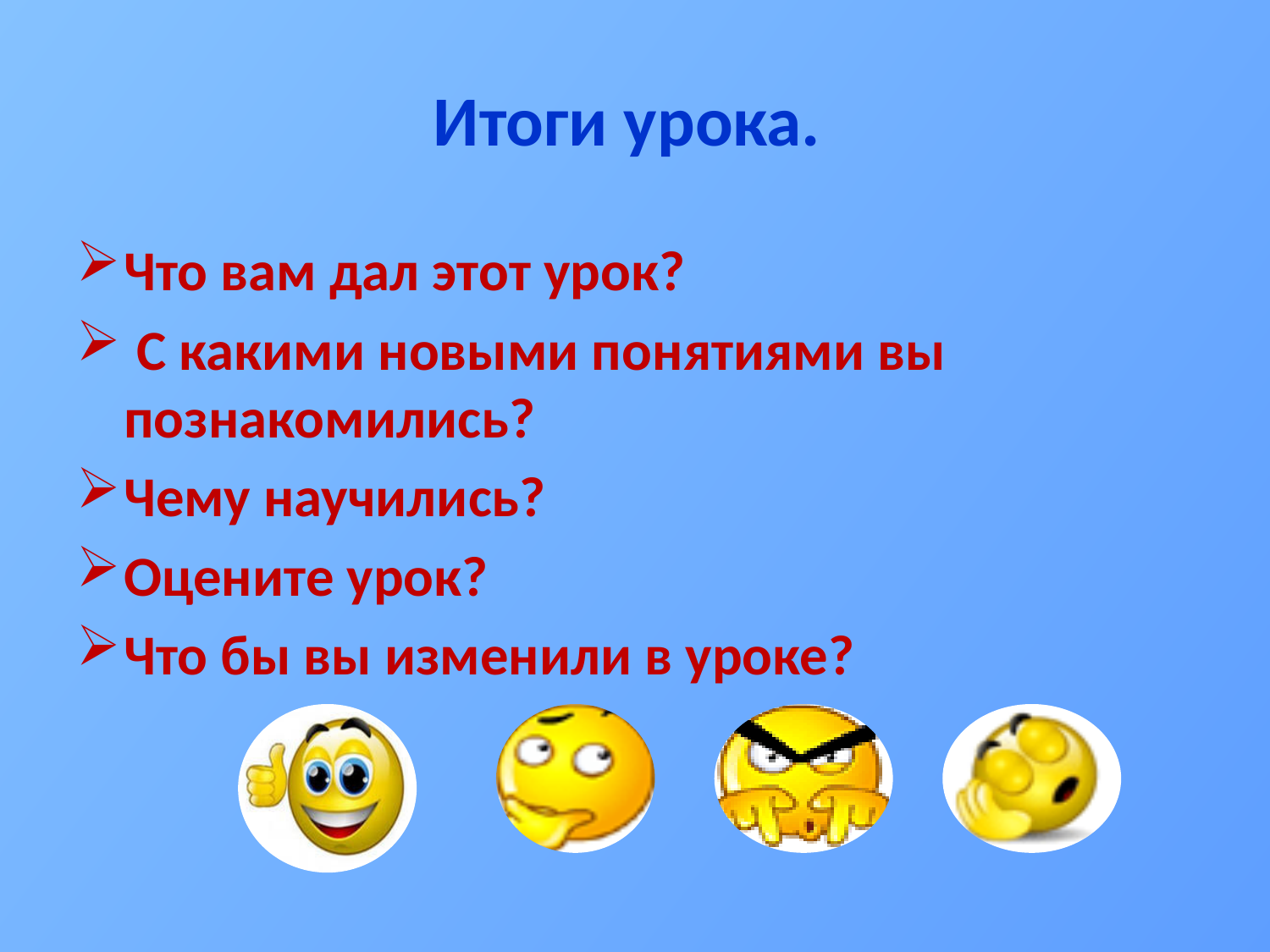

# Итоги урока.
Что вам дал этот урок?
 С какими новыми понятиями вы познакомились?
Чему научились?
Оцените урок?
Что бы вы изменили в уроке?